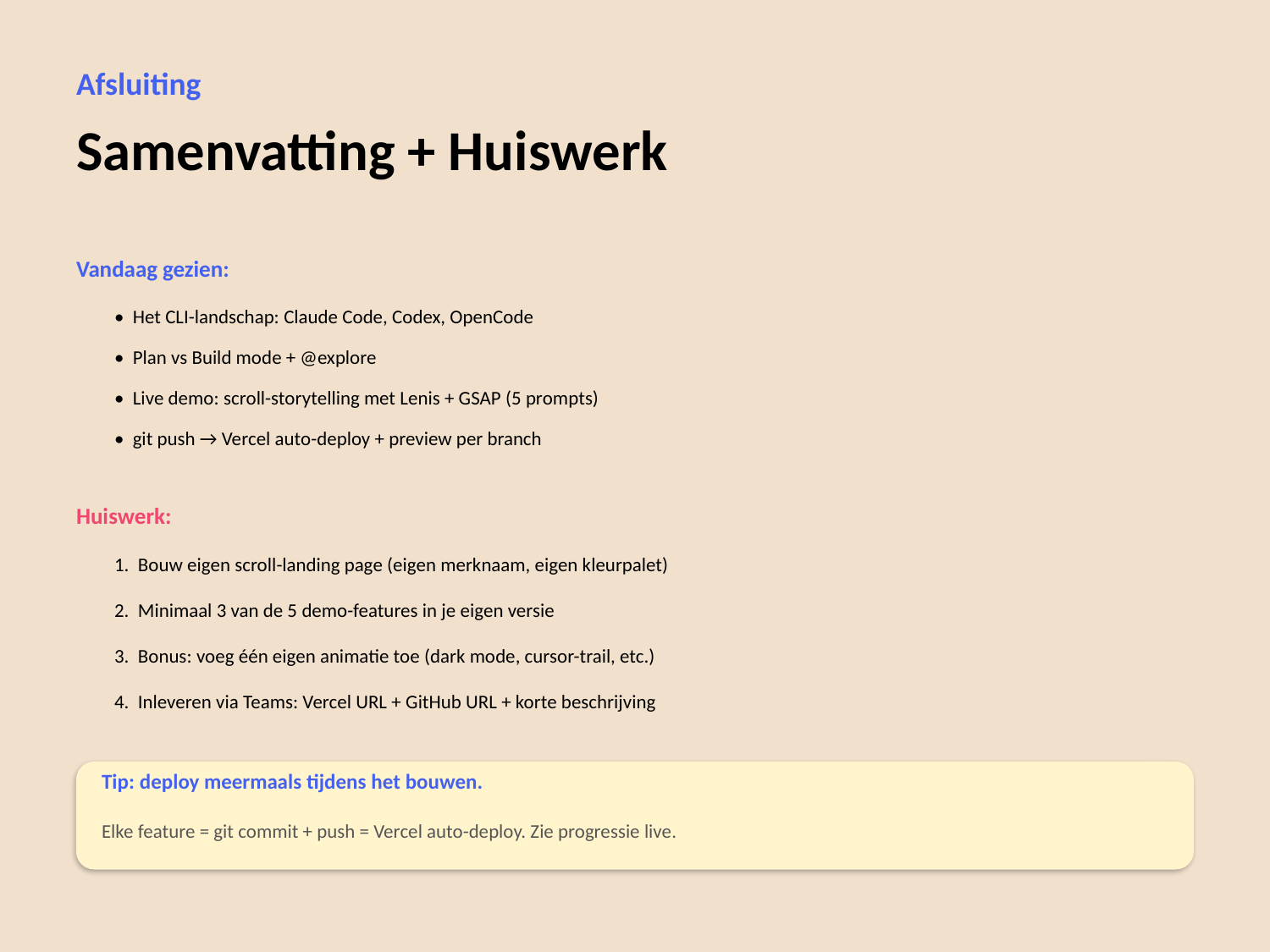

Afsluiting
Samenvatting + Huiswerk
Vandaag gezien:
•  Het CLI-landschap: Claude Code, Codex, OpenCode
•  Plan vs Build mode + @explore
•  Live demo: scroll-storytelling met Lenis + GSAP (5 prompts)
•  git push → Vercel auto-deploy + preview per branch
Huiswerk:
1.  Bouw eigen scroll-landing page (eigen merknaam, eigen kleurpalet)
2.  Minimaal 3 van de 5 demo-features in je eigen versie
3.  Bonus: voeg één eigen animatie toe (dark mode, cursor-trail, etc.)
4.  Inleveren via Teams: Vercel URL + GitHub URL + korte beschrijving

Tip: deploy meermaals tijdens het bouwen.
Elke feature = git commit + push = Vercel auto-deploy. Zie progressie live.